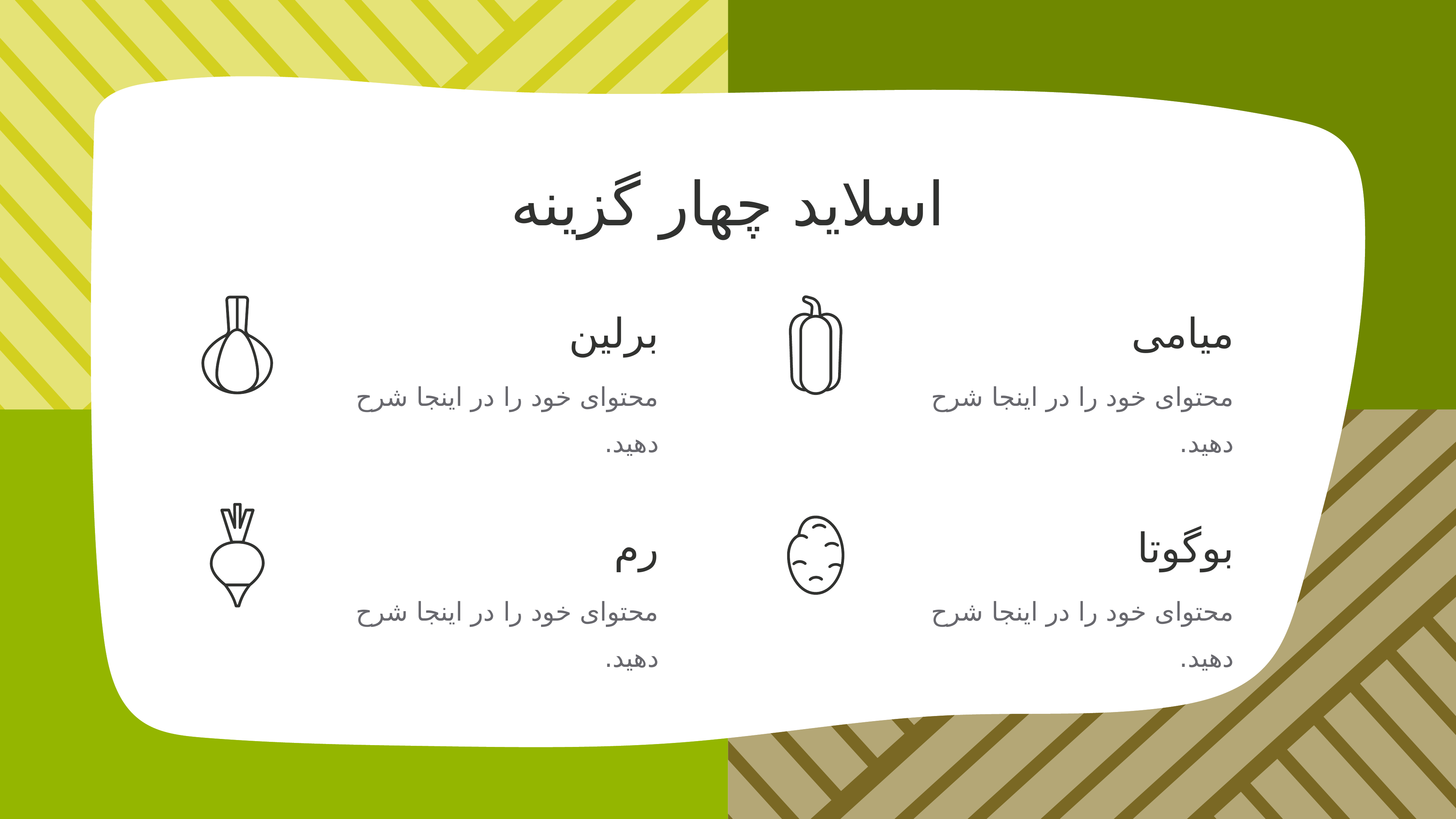

اسلاید چهار گزینه
برلین
میامی

محتوای خود را در اینجا شرح دهید.
محتوای خود را در اینجا شرح دهید.

رم
بوگوتا

محتوای خود را در اینجا شرح دهید.
محتوای خود را در اینجا شرح دهید.